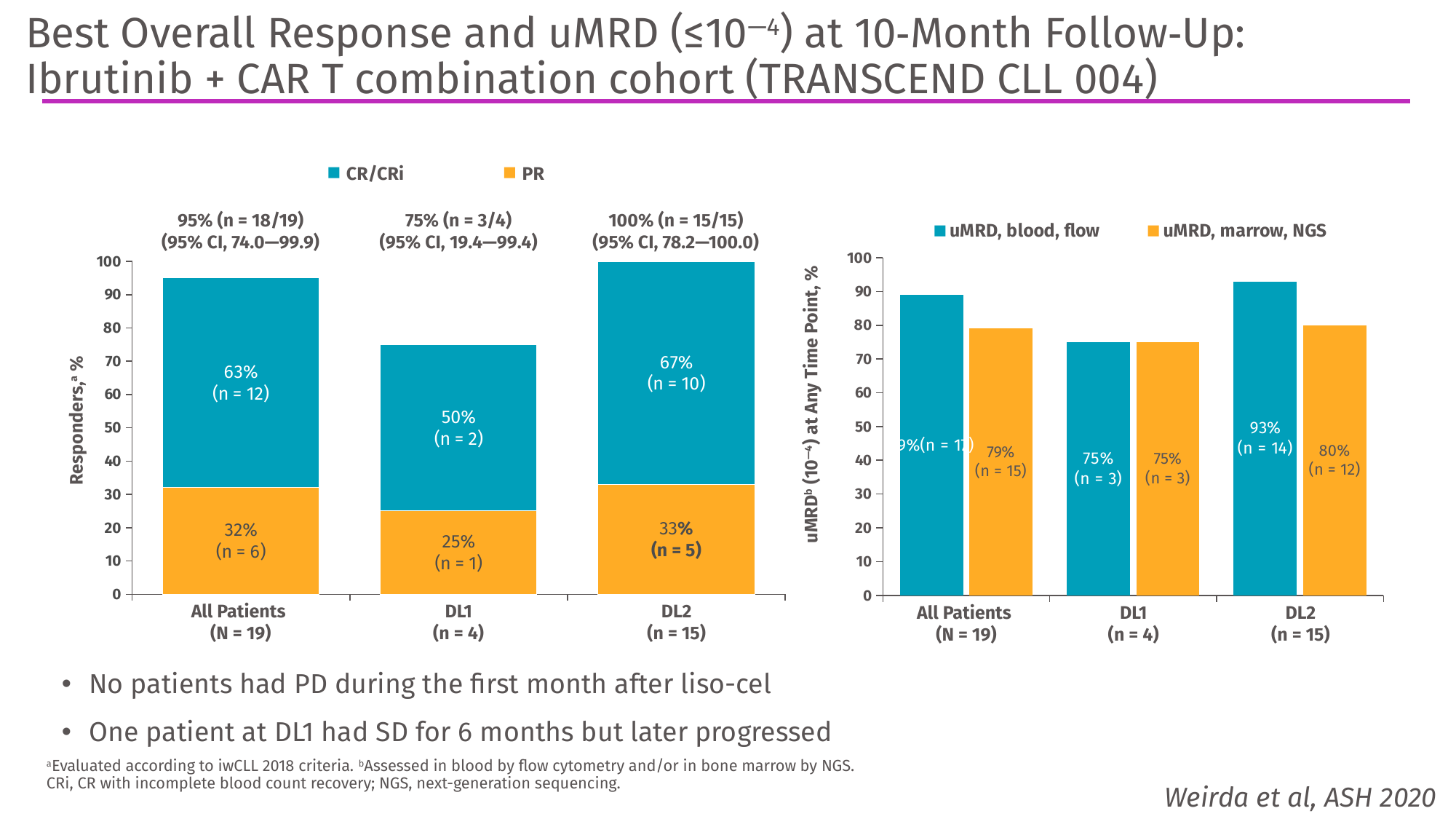

# Best Overall Response and uMRD (≤10—4) at 10‑Month Follow‑Up: Ibrutinib + CAR T combination cohort (TRANSCEND CLL 004)

CR/CRi
PR

### Chart

| Category | PR | CR/CRi |
|---|---|---|
| Total | 32.0 | 63.0 |
| DL1 | 25.0 | 50.0 |
| DL2 | 33.0 | 67.0 |

### Chart

| Category | uMRD, blood, flow  | uMRD, marrow, NGS |
|---|---|---|
| Total | 89.0 | 79.0 |
| DL1 | 75.0 | 75.0 |
| DL2 | 93.0 | 80.0 |
uMRDb (10—4) at Any Time Point, %
All Patients
(N = 19)
DL1
(n = 4)
DL2
(n = 15)
95% (n = 18/19)
(95% CI, 74.0—99.9)
75% (n = 3/4)
(95% CI, 19.4—99.4)
100% (n = 15/15)
(95% CI, 78.2—100.0)
Responders,a %
All Patients
(N = 19)
DL1
(n = 4)
DL2
(n = 15)
No patients had PD during the first month after liso-cel
One patient at DL1 had SD for 6 months but later progressed
aEvaluated according to iwCLL 2018 criteria. bAssessed in blood by flow cytometry and/or in bone marrow by NGS.
CRi, CR with incomplete blood count recovery; NGS, next-generation sequencing.
Weirda et al, ASH 2020